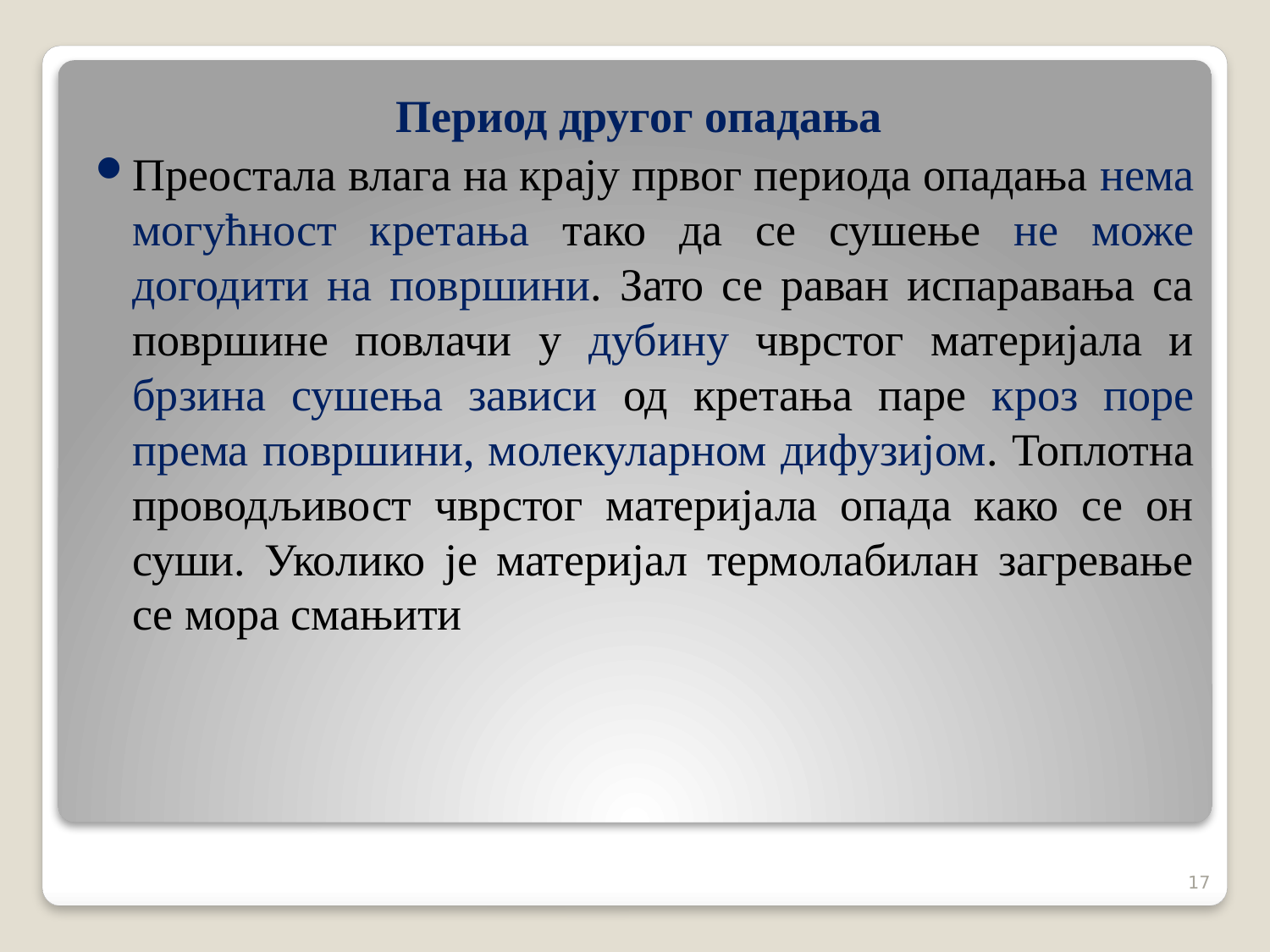

Период другог опадања
Преостала влага на крају првог периода опадања нема могућност кретања тако да се сушење не може догодити на површини. Зато се раван испаравања са површине повлачи у дубину чврстог материјала и брзина сушења зависи од кретања паре кроз поре према површини, молекуларном дифузијом. Топлотна проводљивост чврстог материјала опада како се он суши. Уколико је материјал термолабилан загревање се мора смањити

17